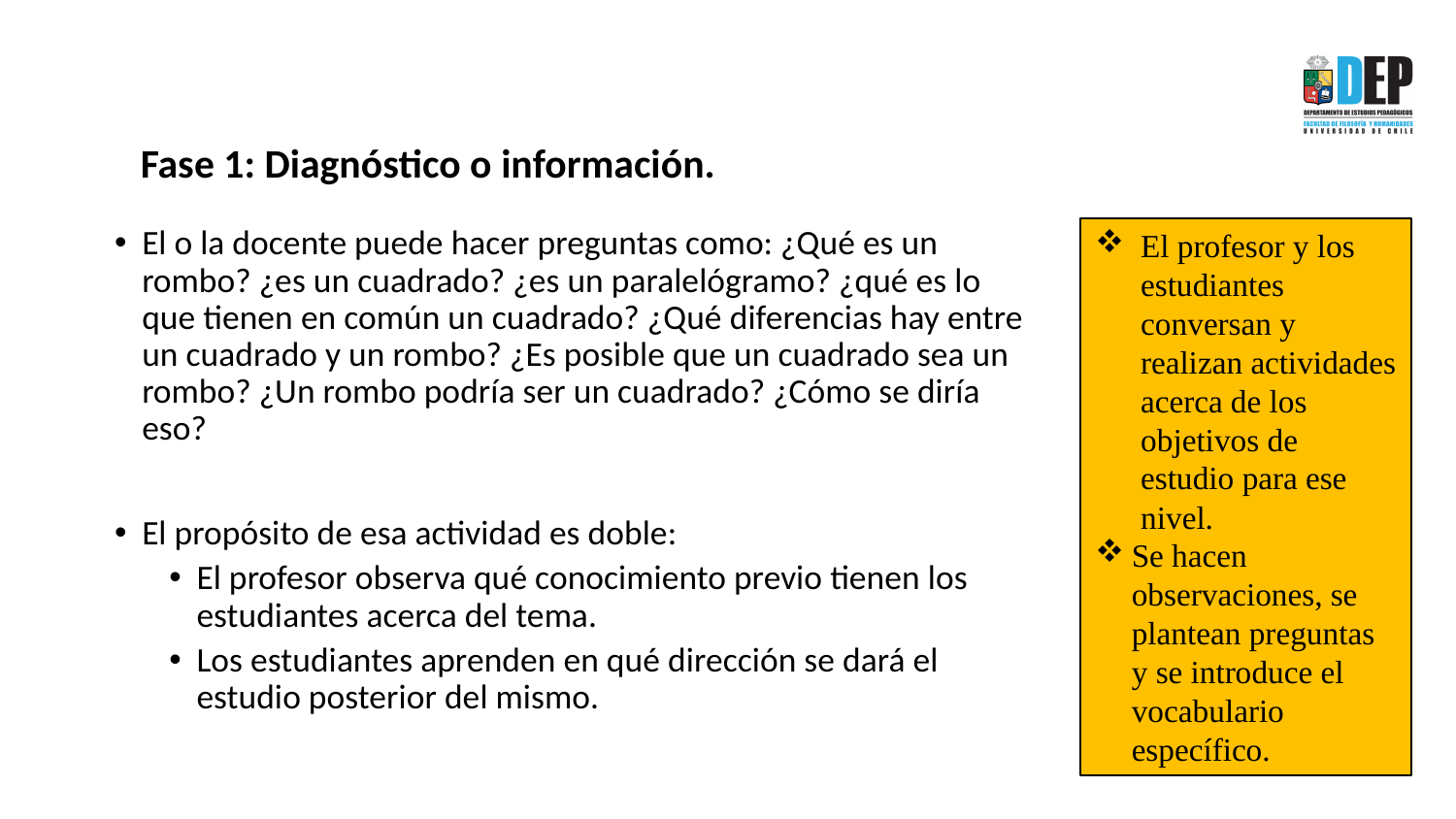

Fase 1: Diagnóstico o información.
El o la docente puede hacer preguntas como: ¿Qué es un rombo? ¿es un cuadrado? ¿es un paralelógramo? ¿qué es lo que tienen en común un cuadrado? ¿Qué diferencias hay entre un cuadrado y un rombo? ¿Es posible que un cuadrado sea un rombo? ¿Un rombo podría ser un cuadrado? ¿Cómo se diría eso?

El propósito de esa actividad es doble:
El profesor observa qué conocimiento previo tienen los estudiantes acerca del tema.
Los estudiantes aprenden en qué dirección se dará el estudio posterior del mismo.

El profesor y los estudiantes conversan y realizan actividades acerca de los objetivos de estudio para ese nivel.
Se hacen observaciones, se plantean preguntas y se introduce el vocabulario específico.